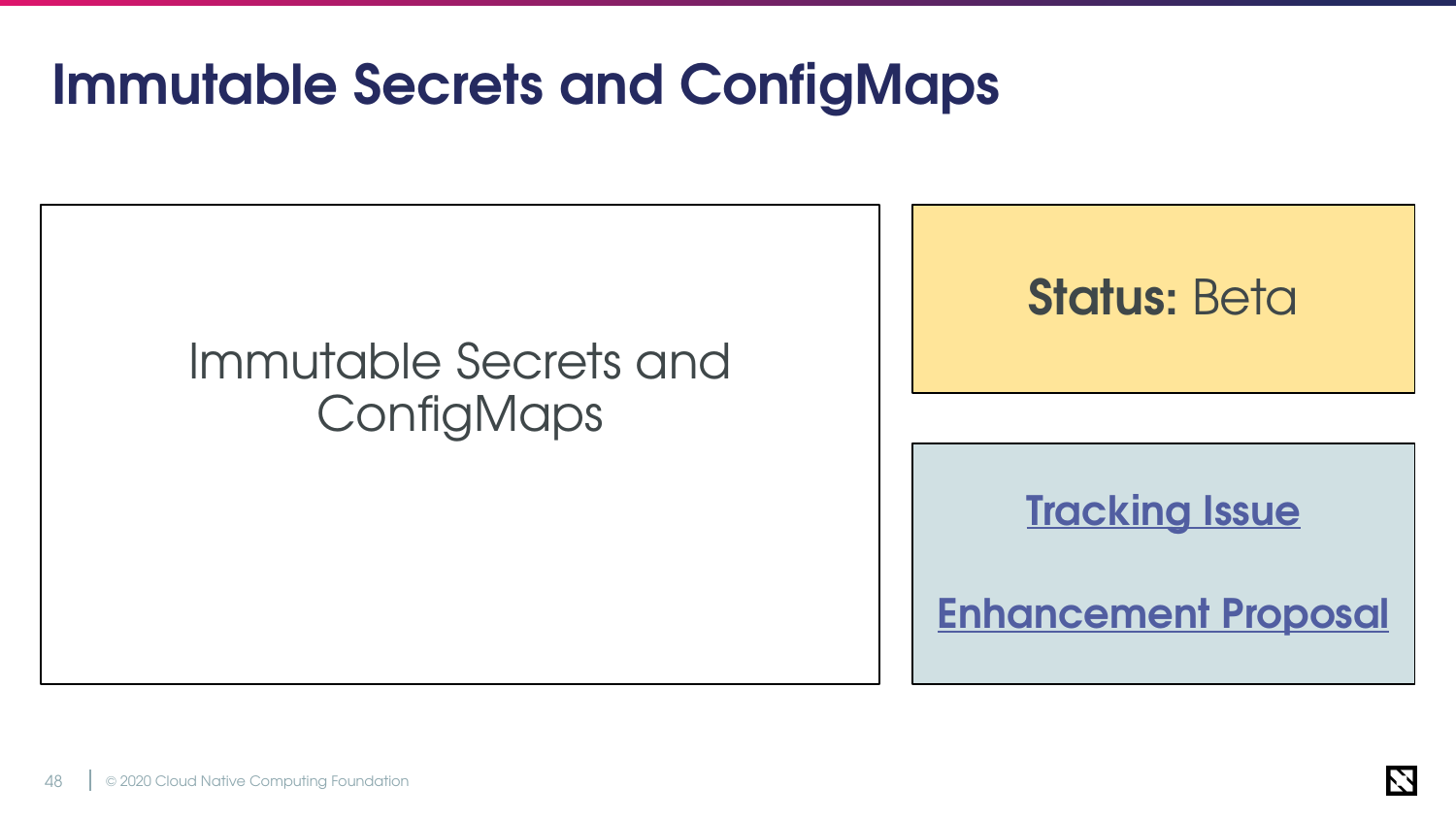

# Immutable Secrets and ConfigMaps
Immutable Secrets and ConfigMaps

Status: Beta
Tracking Issue
Enhancement Proposal